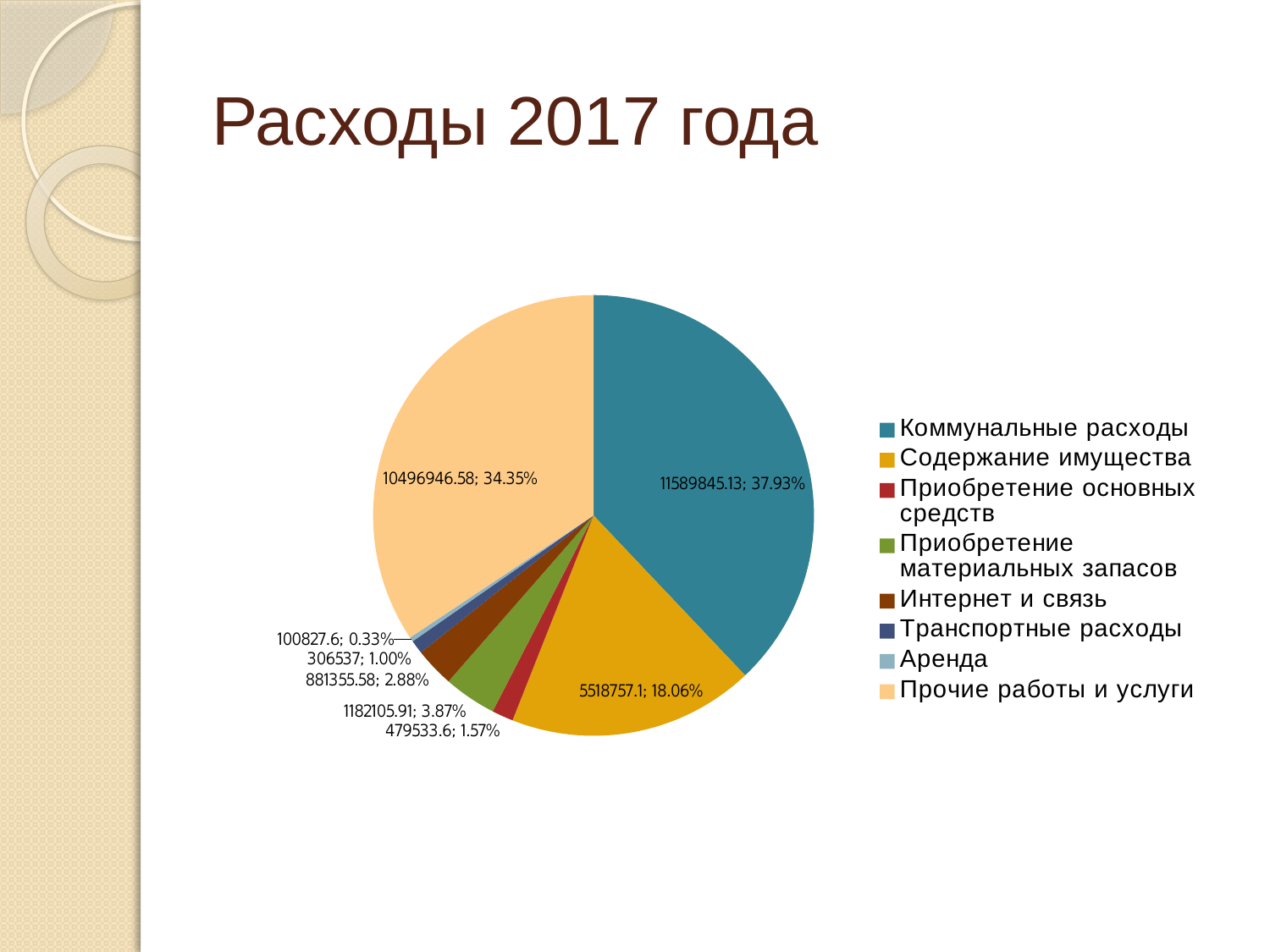

# Расходы 2017 года

### Chart

| Category |  |
|---|---|
| Коммунальные расходы | 11589845.13 |
| Содержание имущества | 5518757.1 |
| Приобретение основных средств | 479533.6 |
| Приобретение материальных запасов | 1182105.91 |
| Интернет и связь | 881355.58 |
| Транспортные расходы | 306537.0 |
| Аренда | 100827.6 |
| Прочие работы и услуги | 10496946.58 |